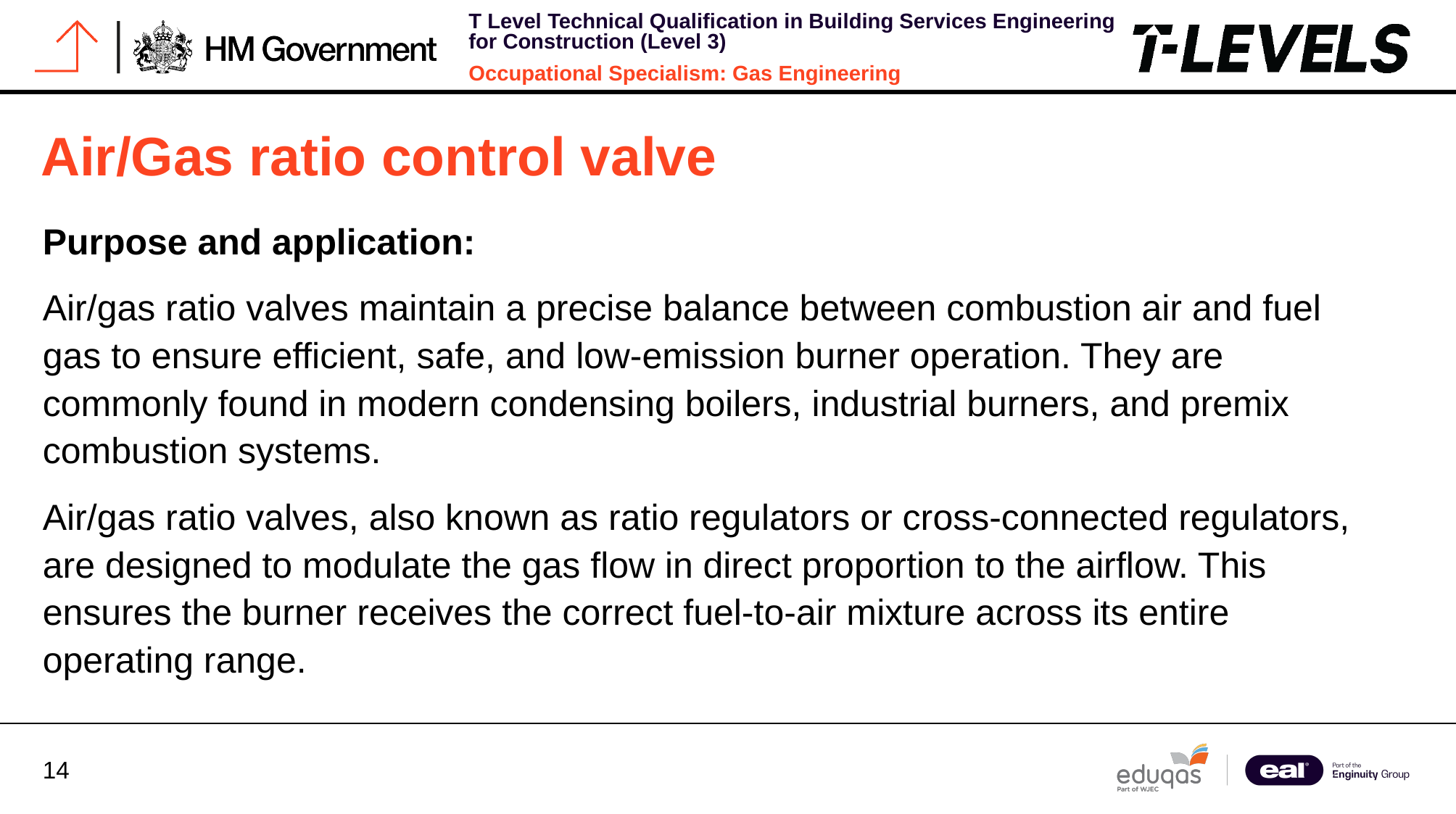

# Air/Gas ratio control valve
Purpose and application:
Air/gas ratio valves maintain a precise balance between combustion air and fuel gas to ensure efficient, safe, and low-emission burner operation. They are commonly found in modern condensing boilers, industrial burners, and premix combustion systems.
Air/gas ratio valves, also known as ratio regulators or cross-connected regulators, are designed to modulate the gas flow in direct proportion to the airflow. This ensures the burner receives the correct fuel-to-air mixture across its entire operating range.